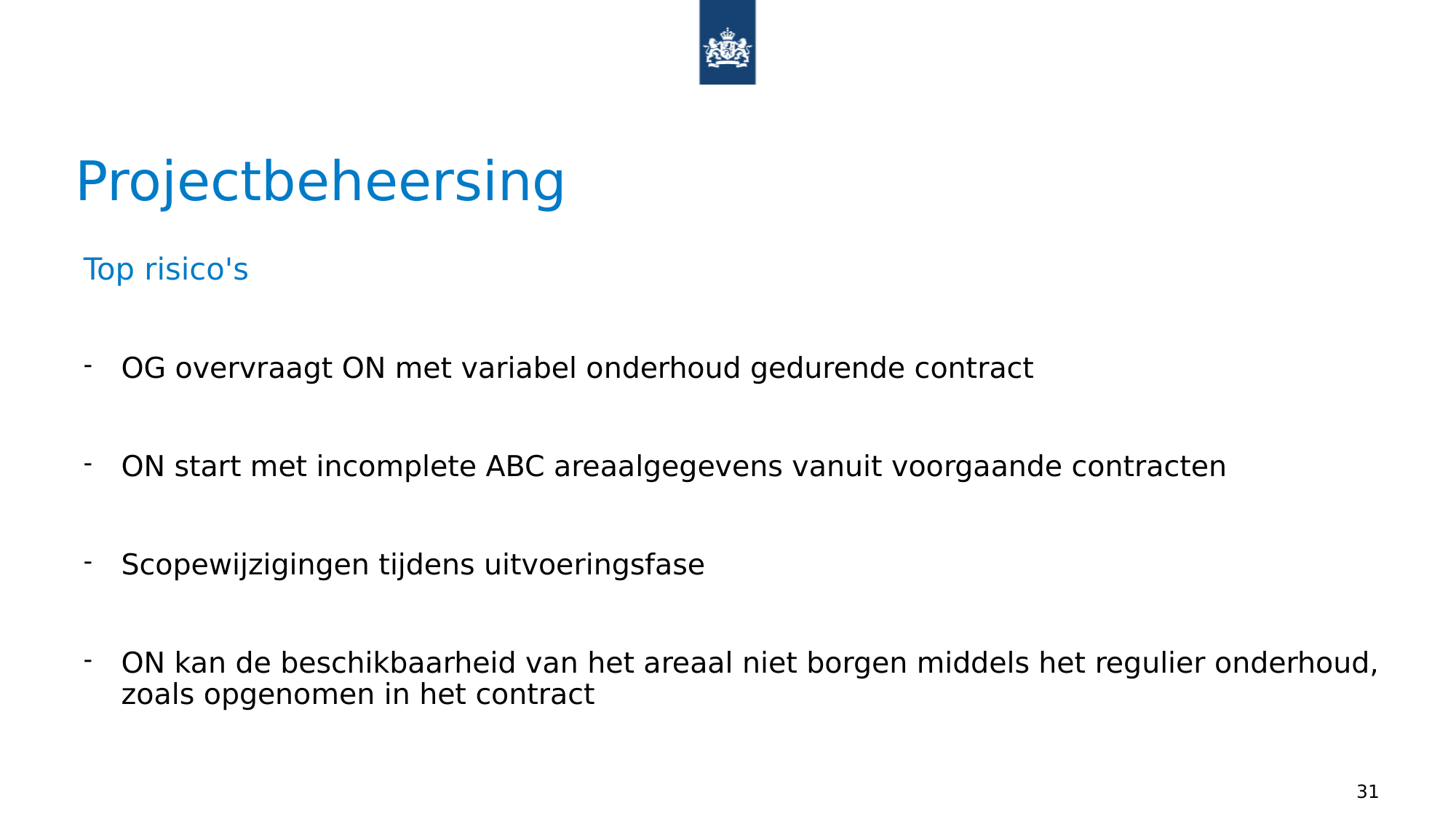

# Projectbeheersing
Top risico's

OG overvraagt ON met variabel onderhoud gedurende contract

ON start met incomplete ABC areaalgegevens vanuit voorgaande contracten

Scopewijzigingen tijdens uitvoeringsfase

ON kan de beschikbaarheid van het areaal niet borgen middels het regulier onderhoud, zoals opgenomen in het contract

31